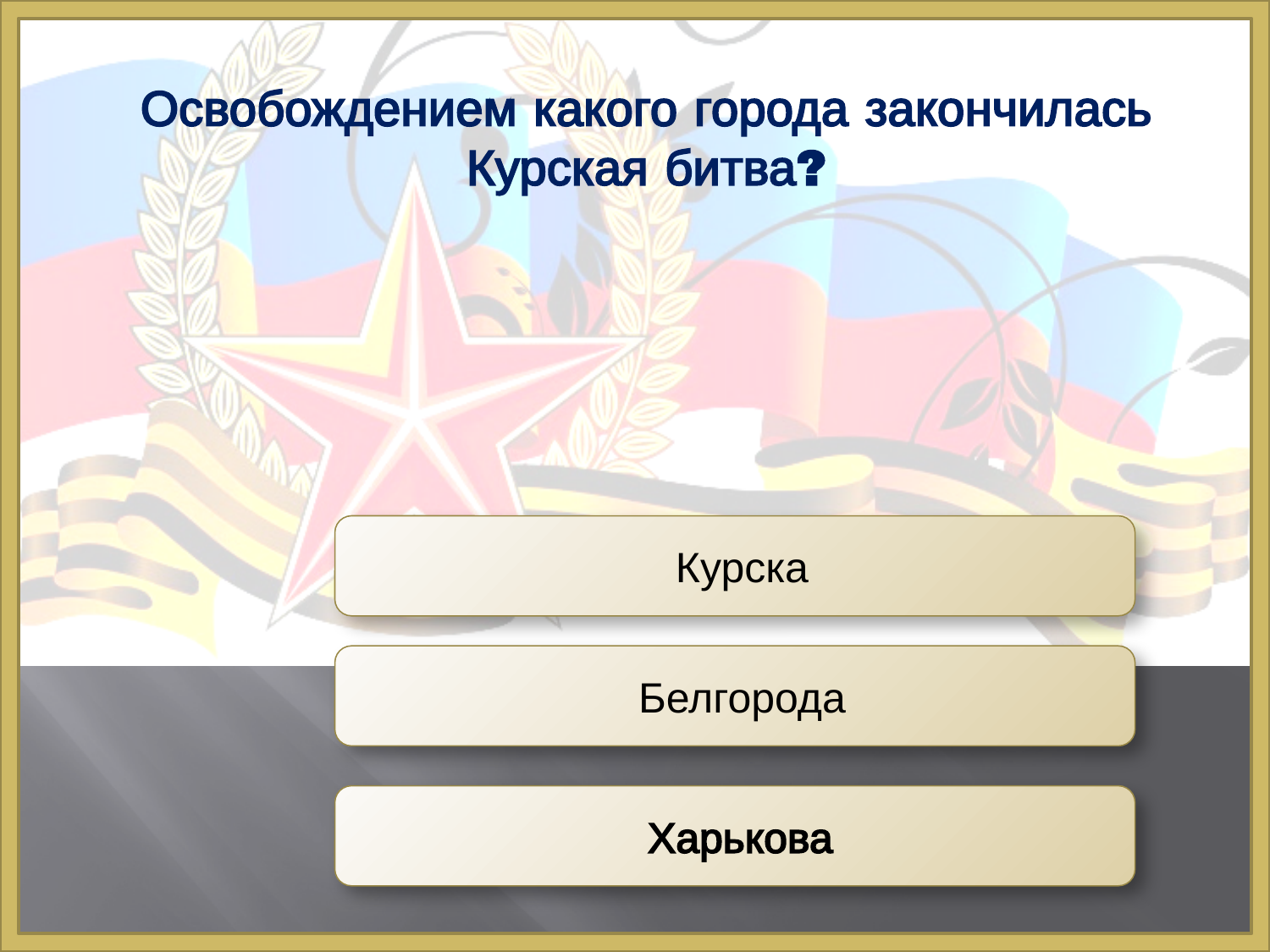

# Освобождением какого города закончилась Курская битва?

 Курска
 Белгорода
 Харькова